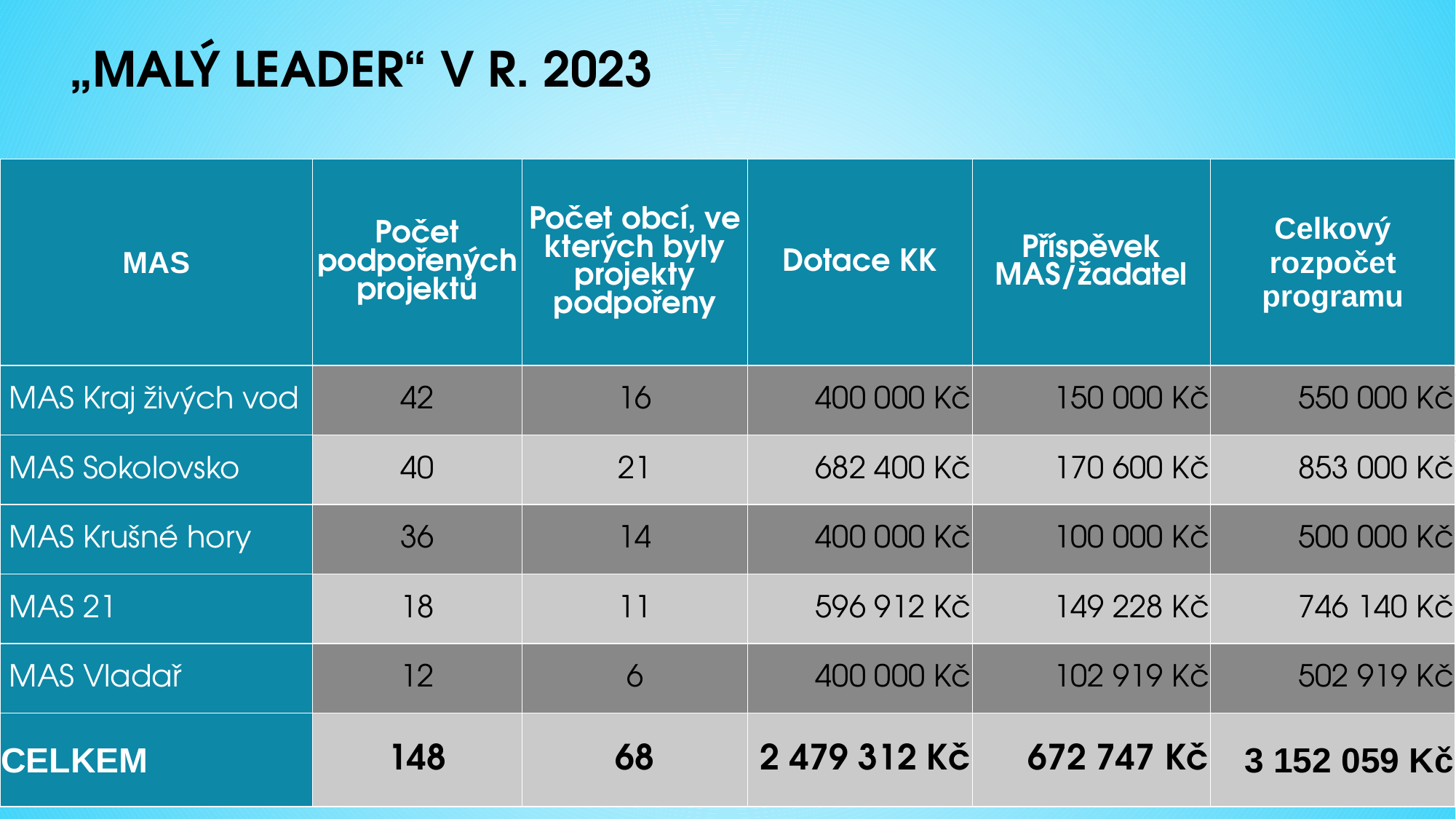

# „MALÝ LEADER“ V R. 2023
| MAS | Počet podpořených projektů | Počet obcí, ve kterých byly projekty podpořeny | Dotace KK | Příspěvek MAS/žadatel | Celkový rozpočet programu |
| --- | --- | --- | --- | --- | --- |
| MAS Kraj živých vod | 42 | 16 | 400 000 Kč | 150 000 Kč | 550 000 Kč |
| MAS Sokolovsko | 40 | 21 | 682 400 Kč | 170 600 Kč | 853 000 Kč |
| MAS Krušné hory | 36 | 14 | 400 000 Kč | 100 000 Kč | 500 000 Kč |
| MAS 21 | 18 | 11 | 596 912 Kč | 149 228 Kč | 746 140 Kč |
| MAS Vladař | 12 | 6 | 400 000 Kč | 102 919 Kč | 502 919 Kč |
| CELKEM | 148 | 68 | 2 479 312 Kč | 672 747 Kč | 3 152 059 Kč |